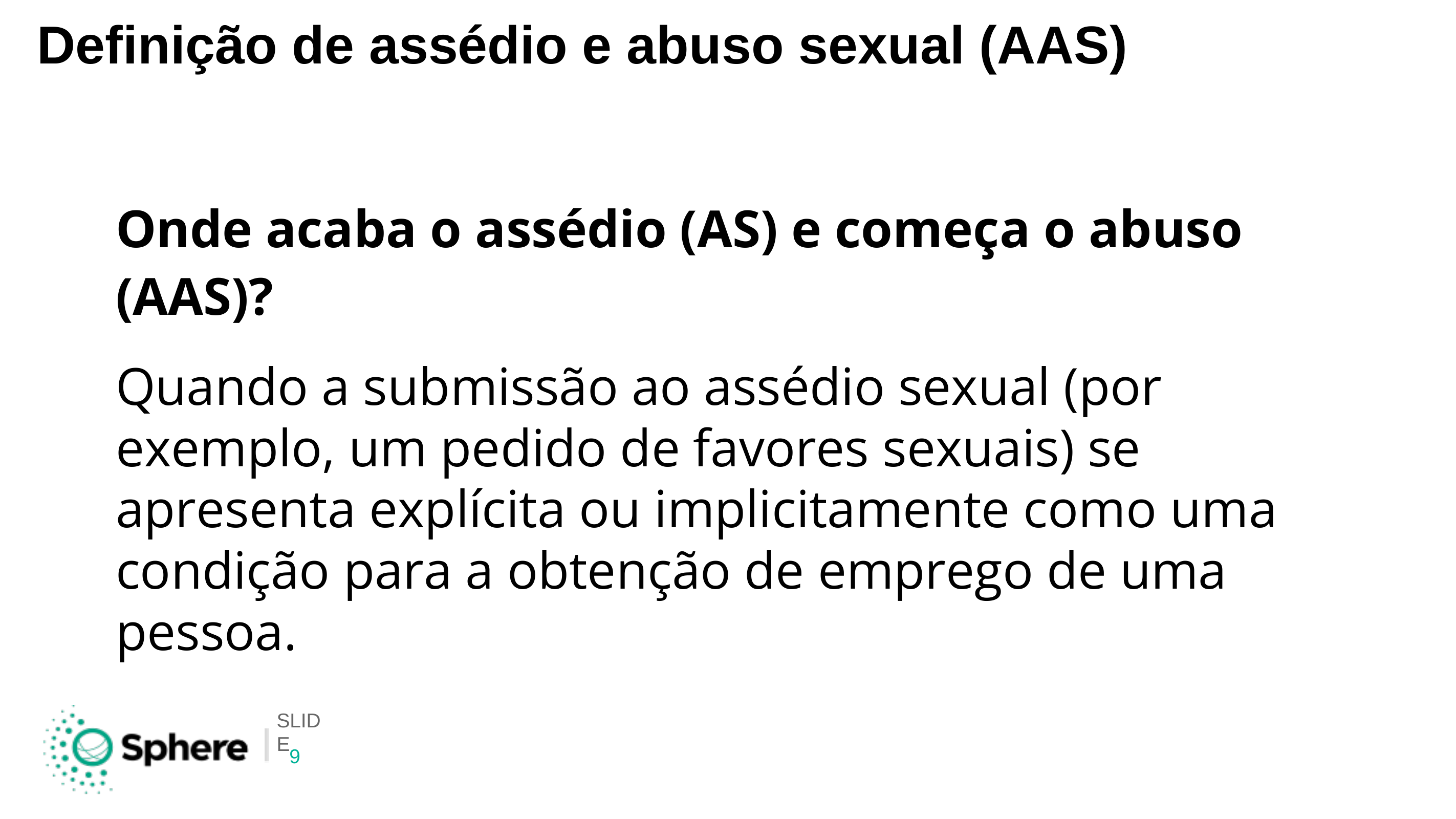

# Definição de assédio e abuso sexual (AAS)
Onde acaba o assédio (AS) e começa o abuso (AAS)?
Quando a submissão ao assédio sexual (por exemplo, um pedido de favores sexuais) se apresenta explícita ou implicitamente como uma condição para a obtenção de emprego de uma pessoa.
9